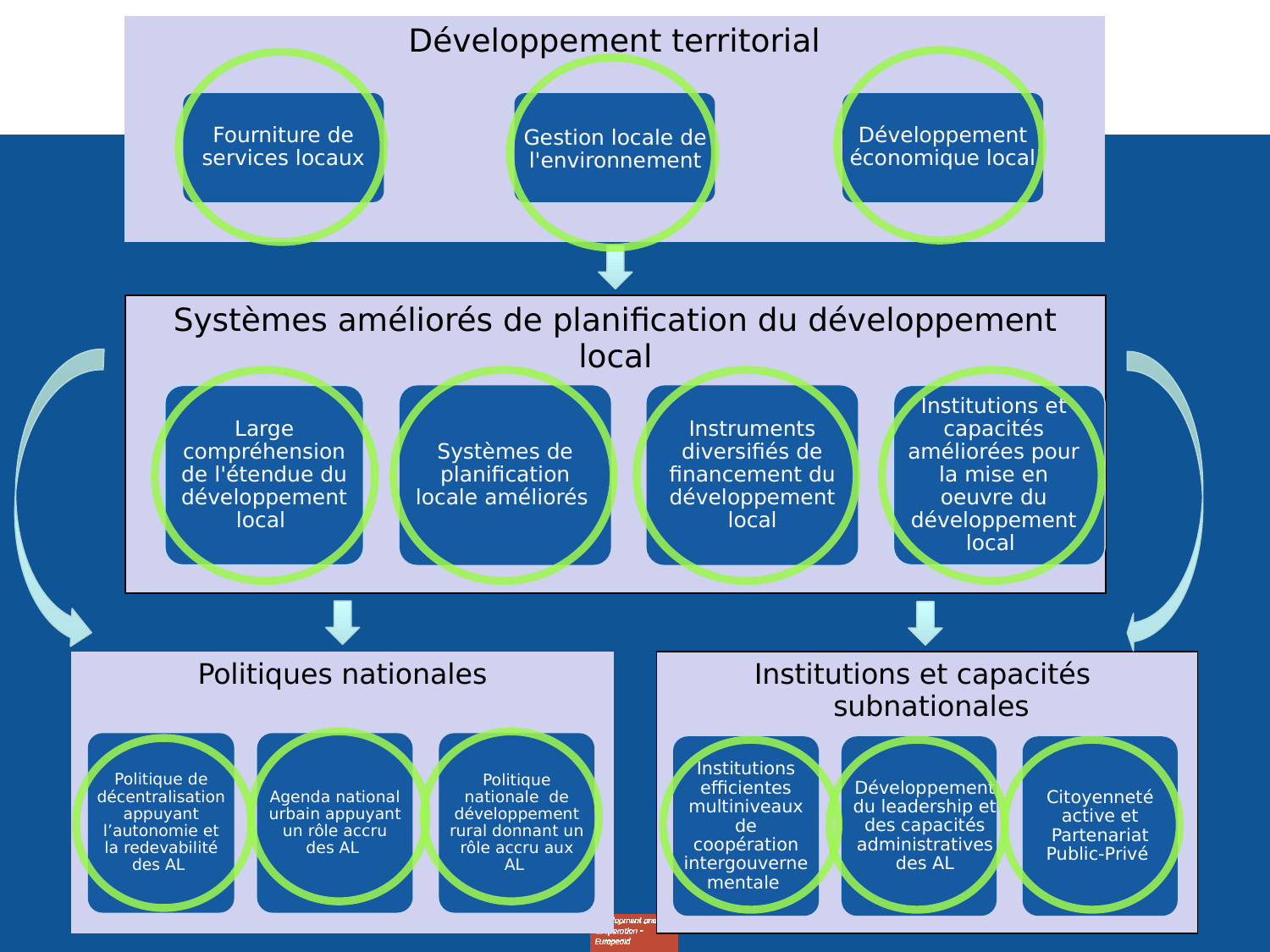

| Développement territorial |
| --- |

Développement économique local
Gestion locale de l'environnement
Fourniture de services locaux

| Systèmes améliorés de planification du développement local |
| --- |

Large compréhension de l'étendue du développement local
Systèmes de planification locale améliorés
Instruments diversifiés de financement du développement local
Institutions et capacités améliorées pour la mise en oeuvre du développement local

| Politiques nationales |
| --- |
| Institutions et capacités subnationales |
| --- |

Politique de décentralisation appuyant l’autonomie et la redevabilité des AL
Agenda national urbain appuyant un rôle accru des AL
Politique nationale  de développement rural donnant un rôle accru aux AL

Institutions efficientes multiniveaux de coopération intergouvernementale
Développement du leadership et des capacités administratives des AL
Citoyenneté active et Partenariat Public-Privé